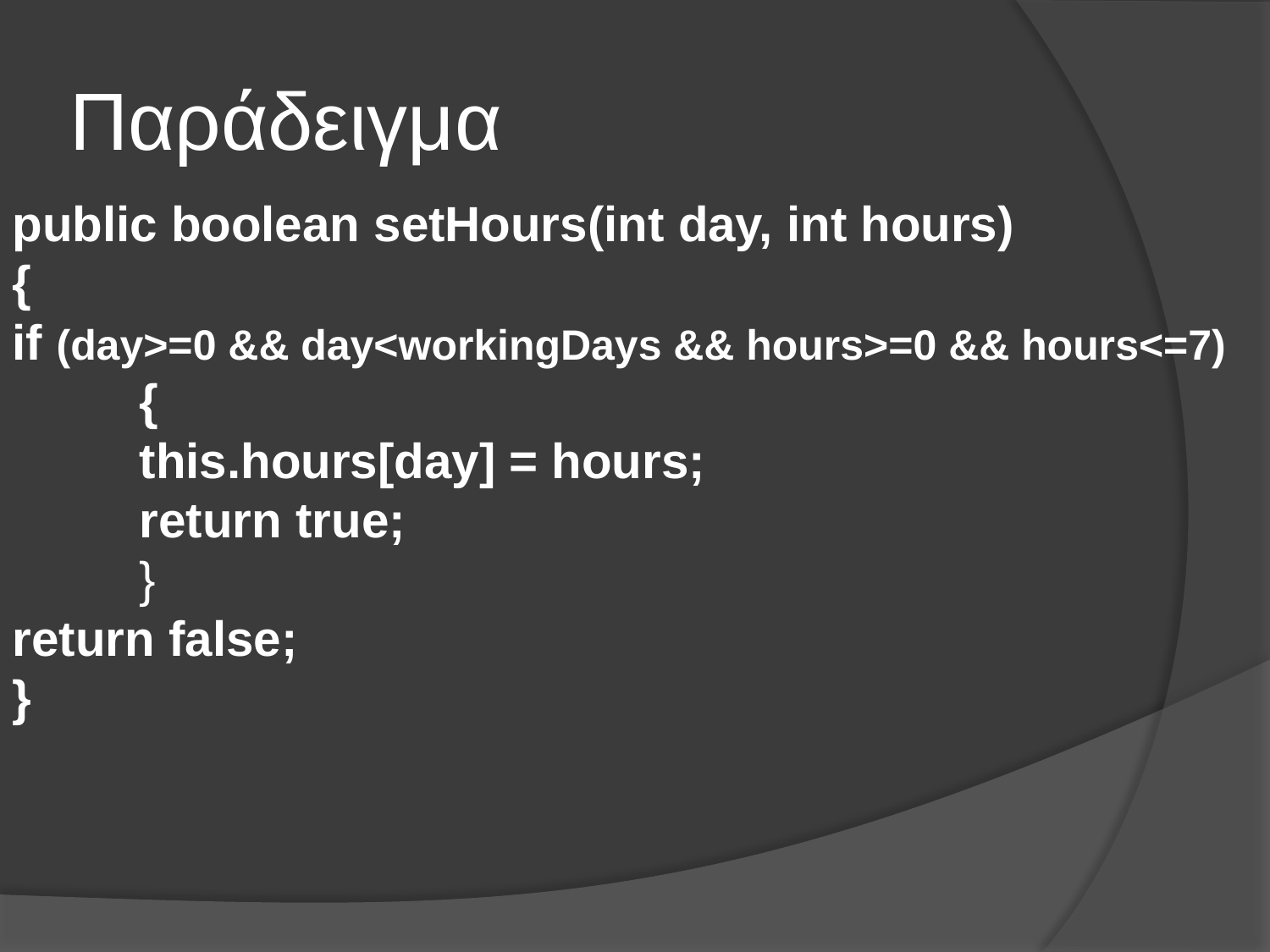

# Παράδειγμα
public boolean setHours(int day, int hours)
{
if (day>=0 && day<workingDays && hours>=0 && hours<=7)
	{
	this.hours[day] = hours;
	return true;
	}
return false;
}